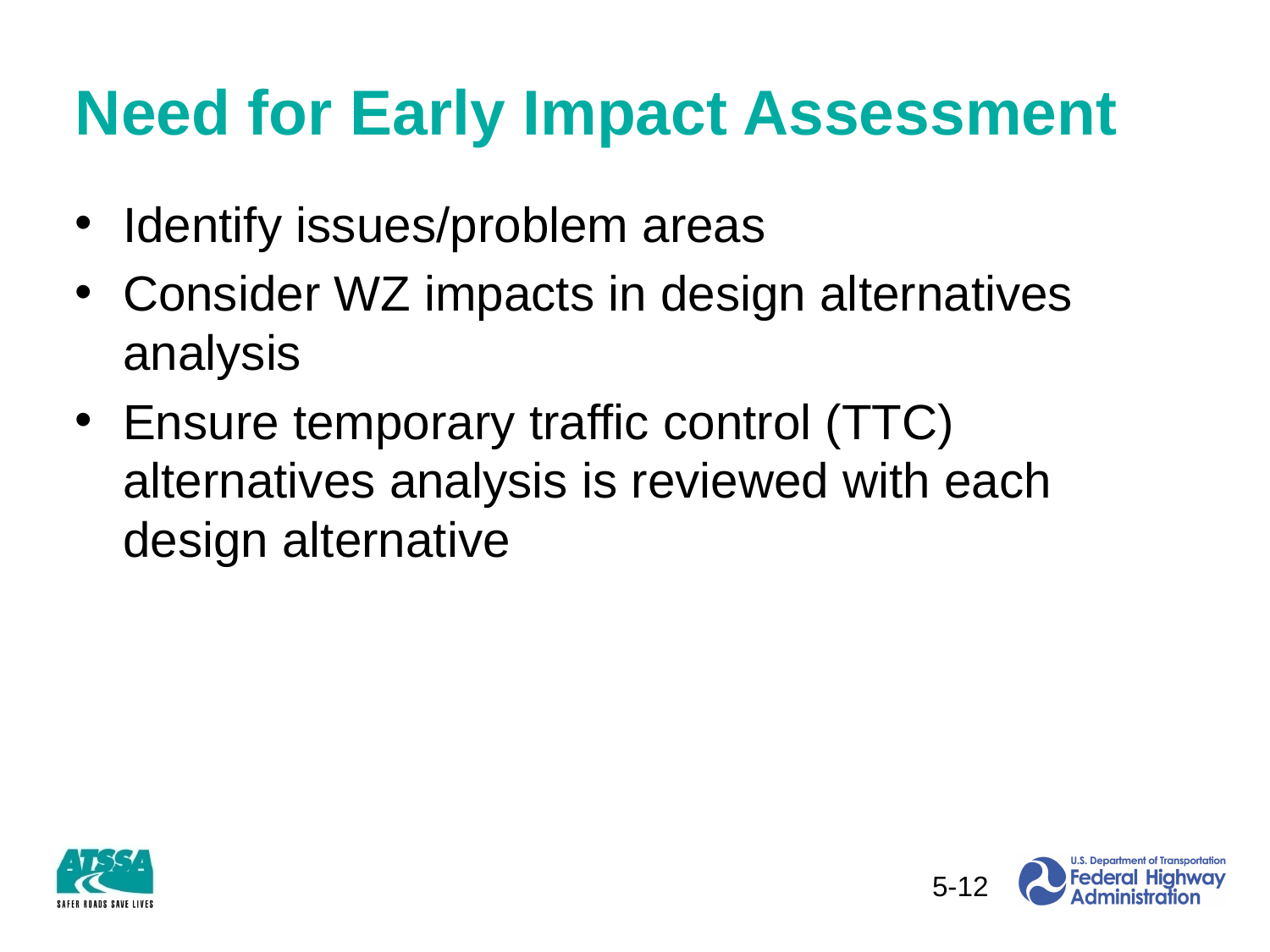

# Need for Early Impact Assessment
Identify issues/problem areas
Consider WZ impacts in design alternatives analysis
Ensure temporary traffic control (TTC) alternatives analysis is reviewed with each design alternative